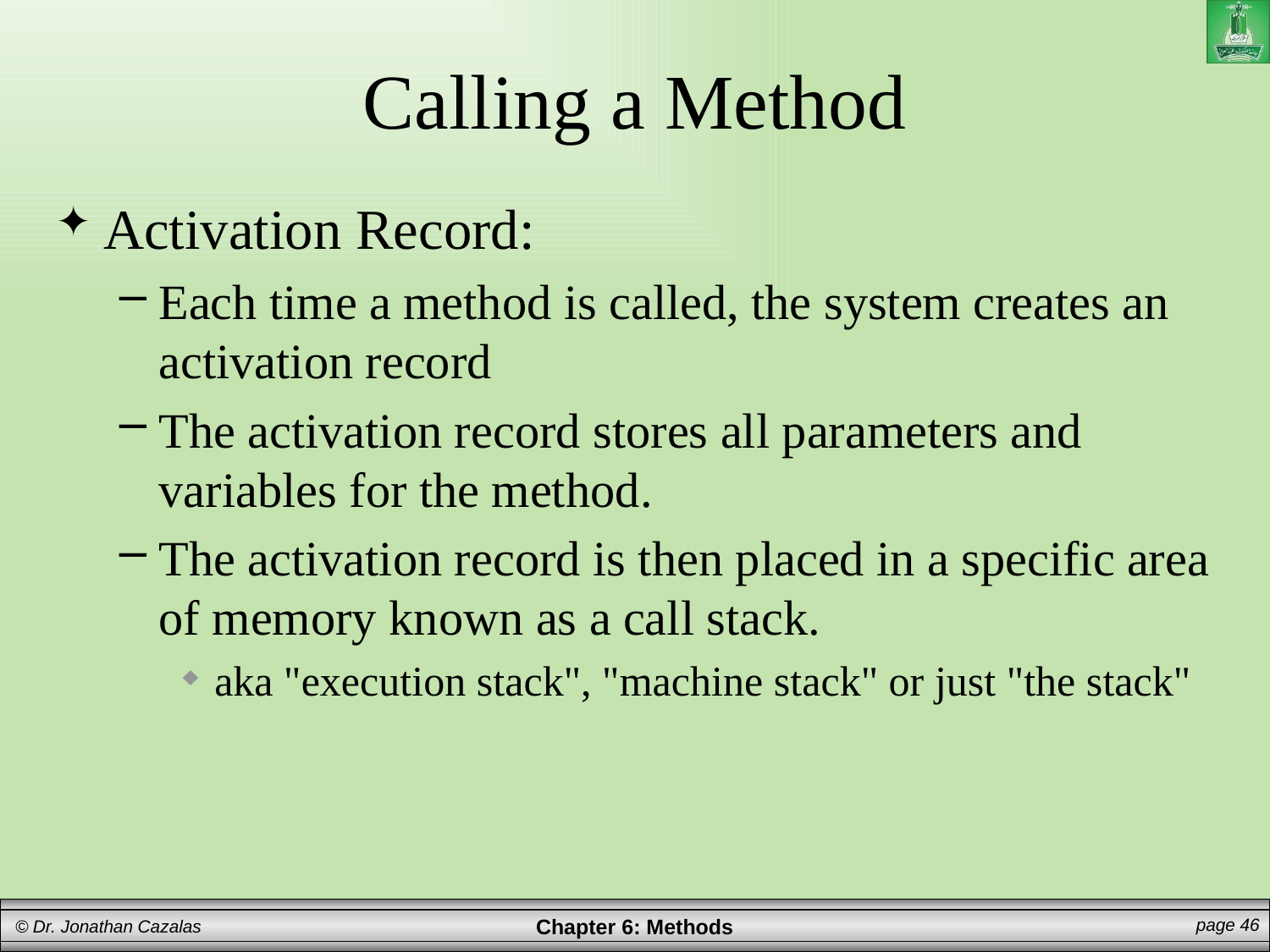

# Calling a Method
Activation Record:
Each time a method is called, the system creates an activation record
The activation record stores all parameters and variables for the method.
The activation record is then placed in a specific area of memory known as a call stack.
aka "execution stack", "machine stack" or just "the stack"